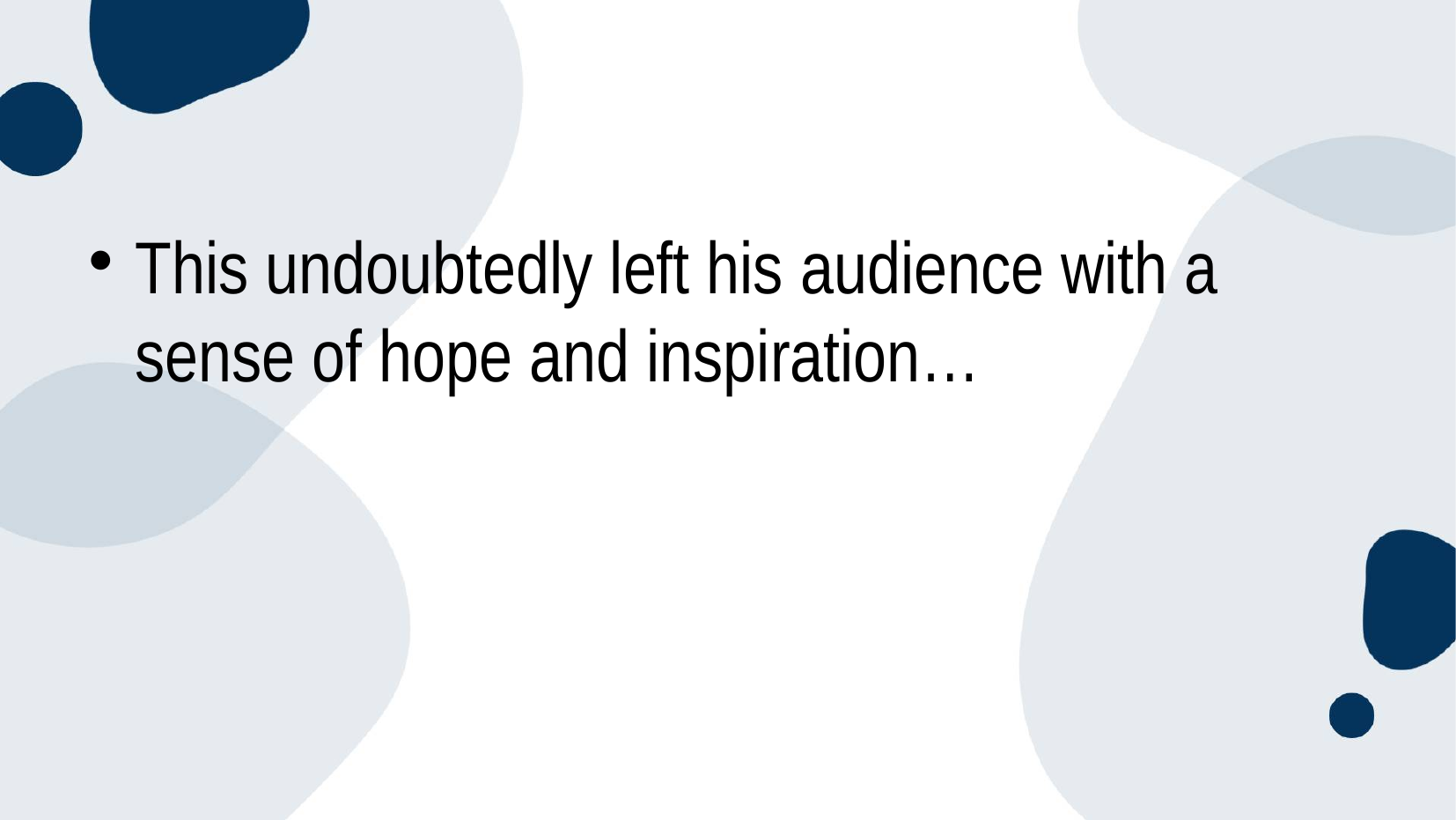

#
This undoubtedly left his audience with a sense of hope and inspiration…